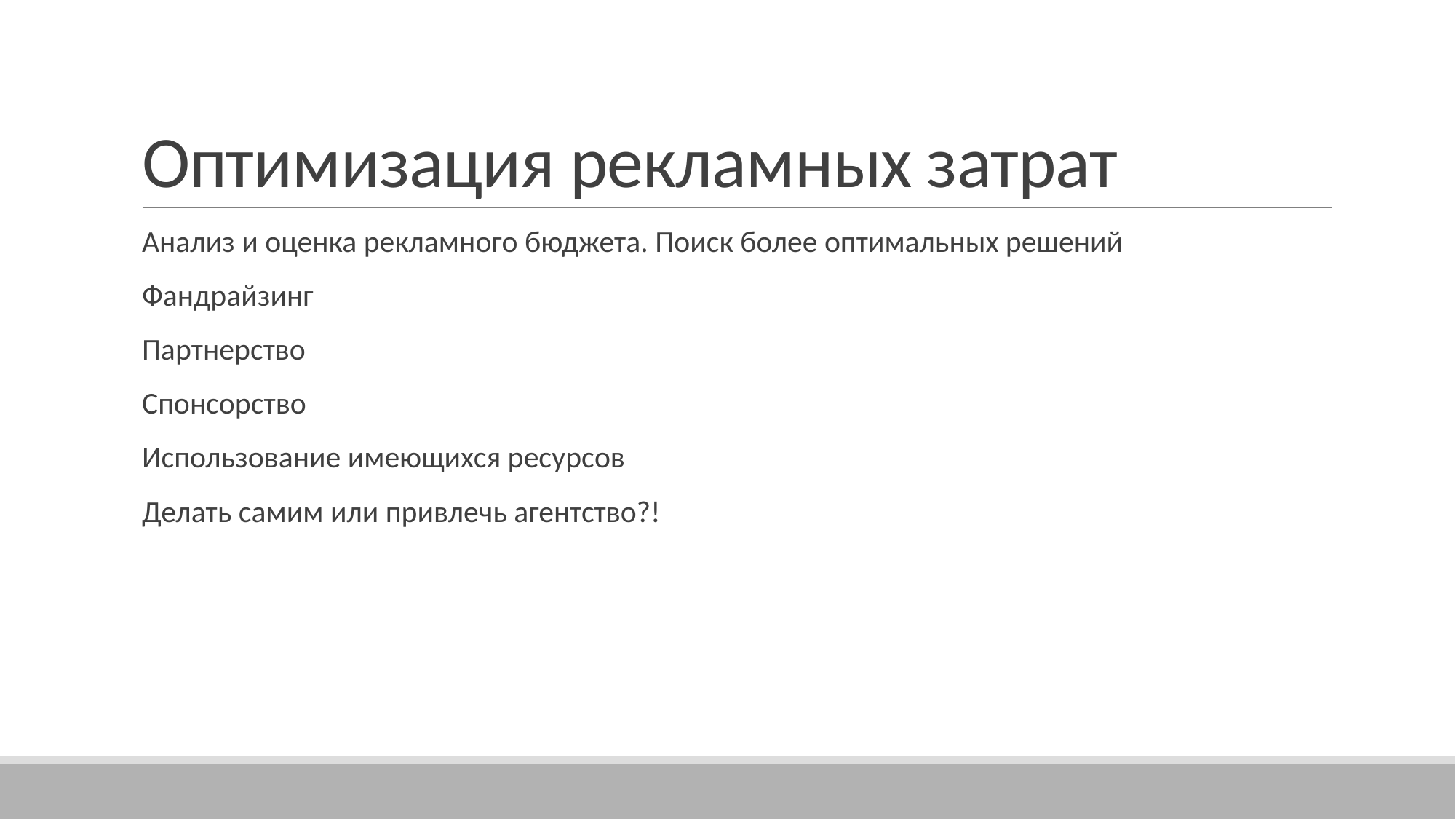

# Оптимизация рекламных затрат
Анализ и оценка рекламного бюджета. Поиск более оптимальных решений
Фандрайзинг
Партнерство
Спонсорство
Использование имеющихся ресурсов
Делать самим или привлечь агентство?!